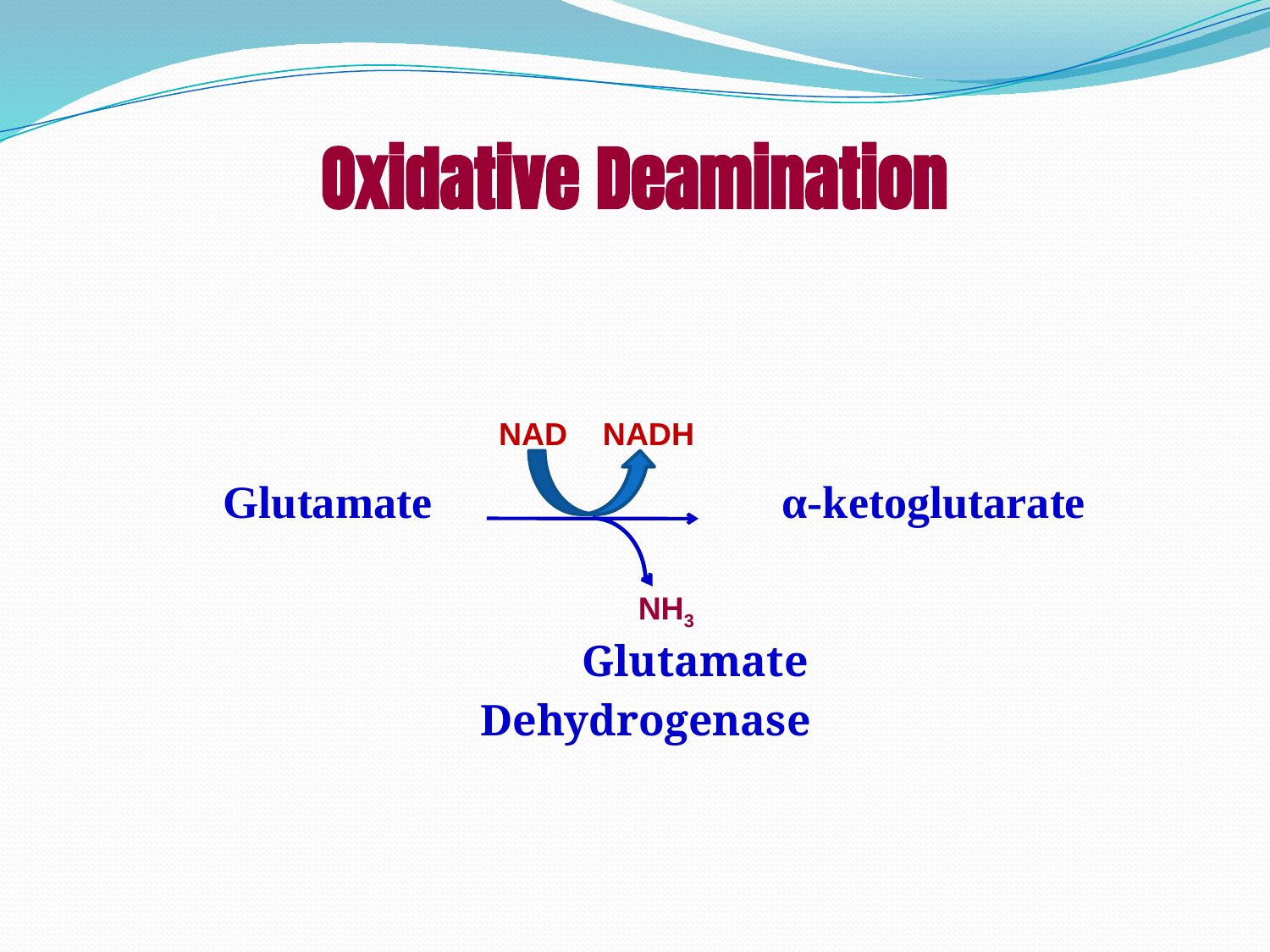

# Oxidative Deamination

           Glutamate			 α-ketoglutarate

			   Glutamate
                       Dehydrogenase

 NAD    NADH

NH3